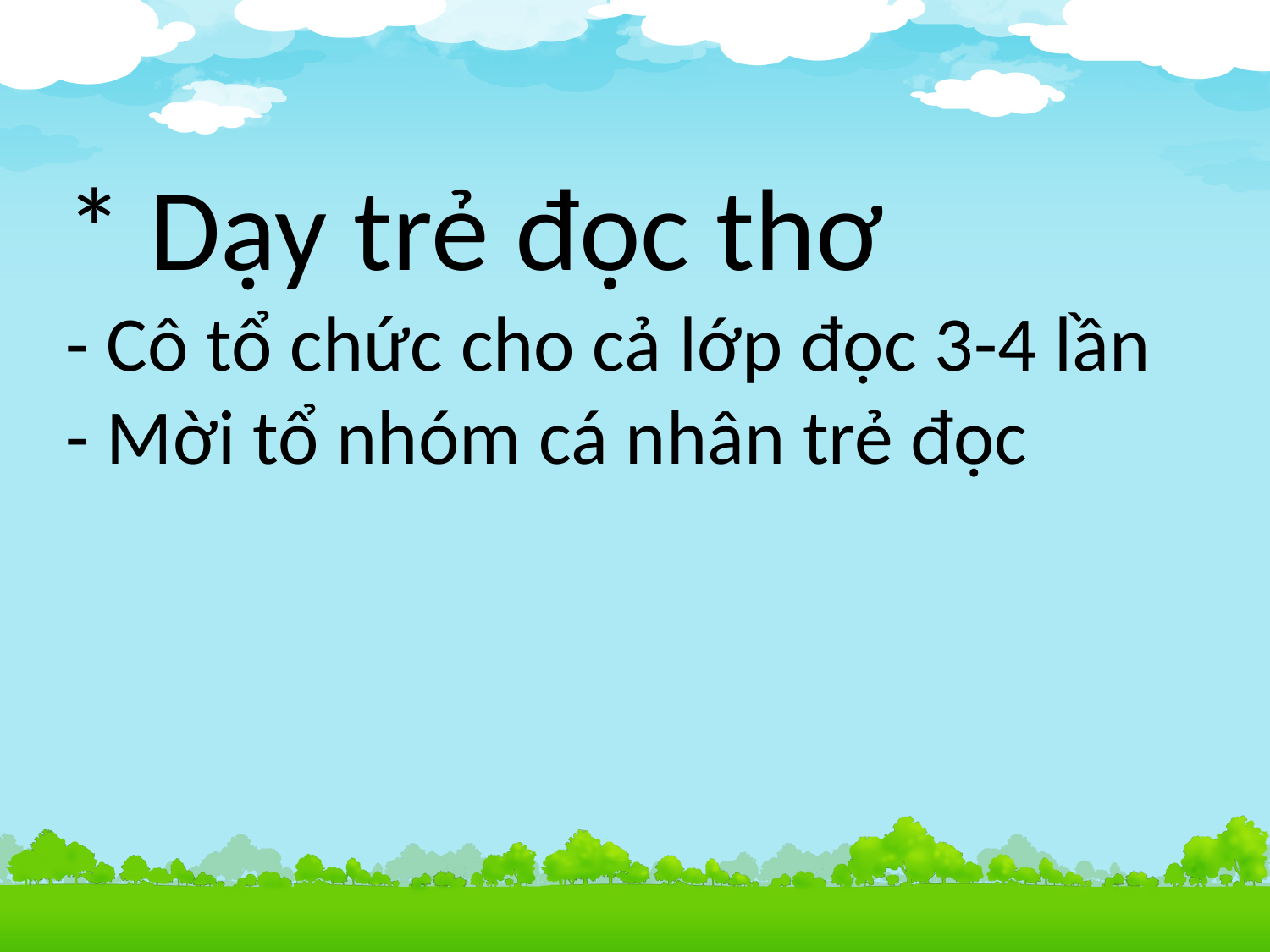

* Dạy trẻ đọc thơ
- Cô tổ chức cho cả lớp đọc 3-4 lần
- Mời tổ nhóm cá nhân trẻ đọc